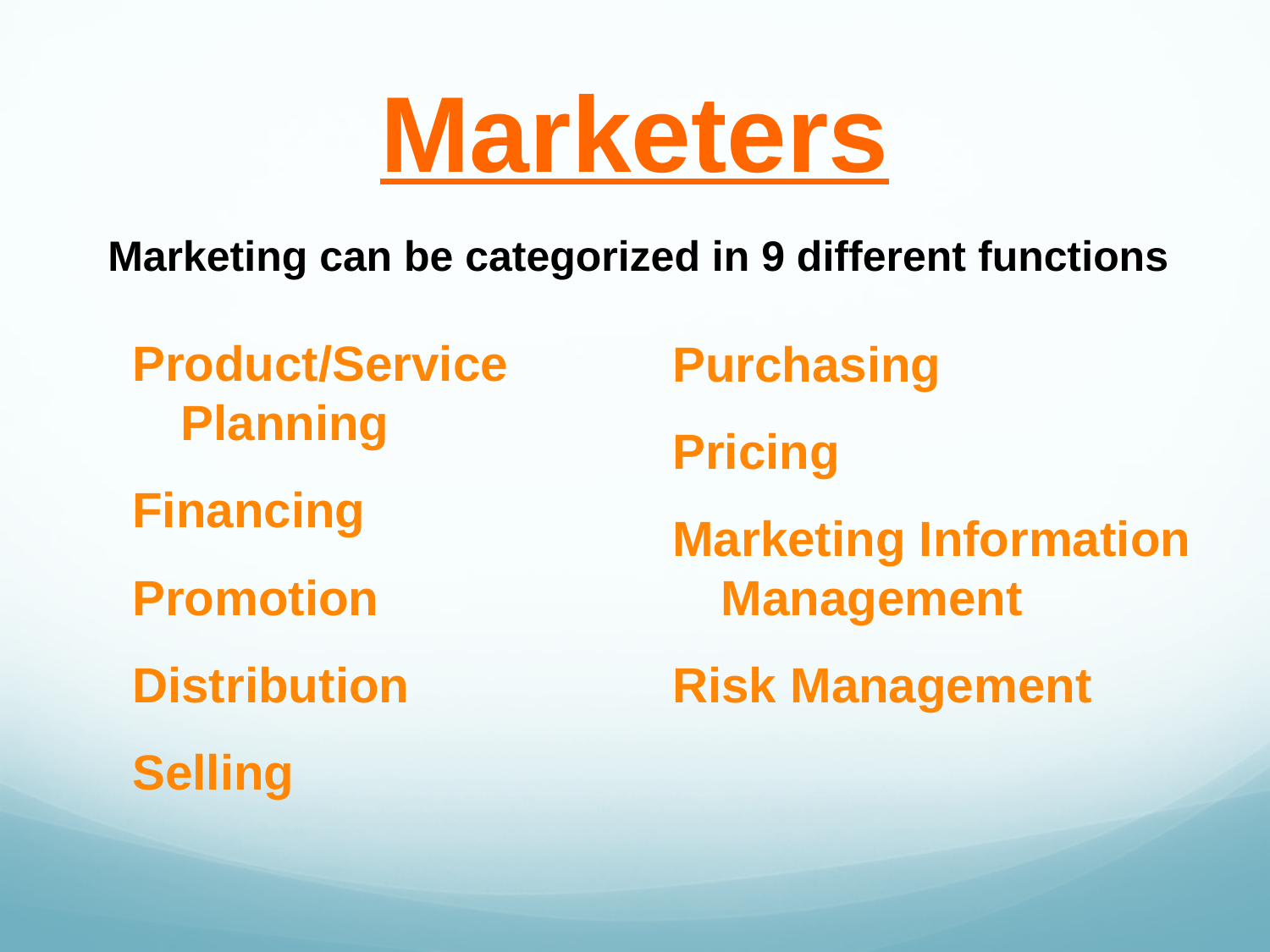

# Marketers
 Marketing can be categorized in 9 different functions
Product/Service Planning
Financing
Promotion
Distribution
Selling

Purchasing
Pricing
Marketing Information Management
Risk Management